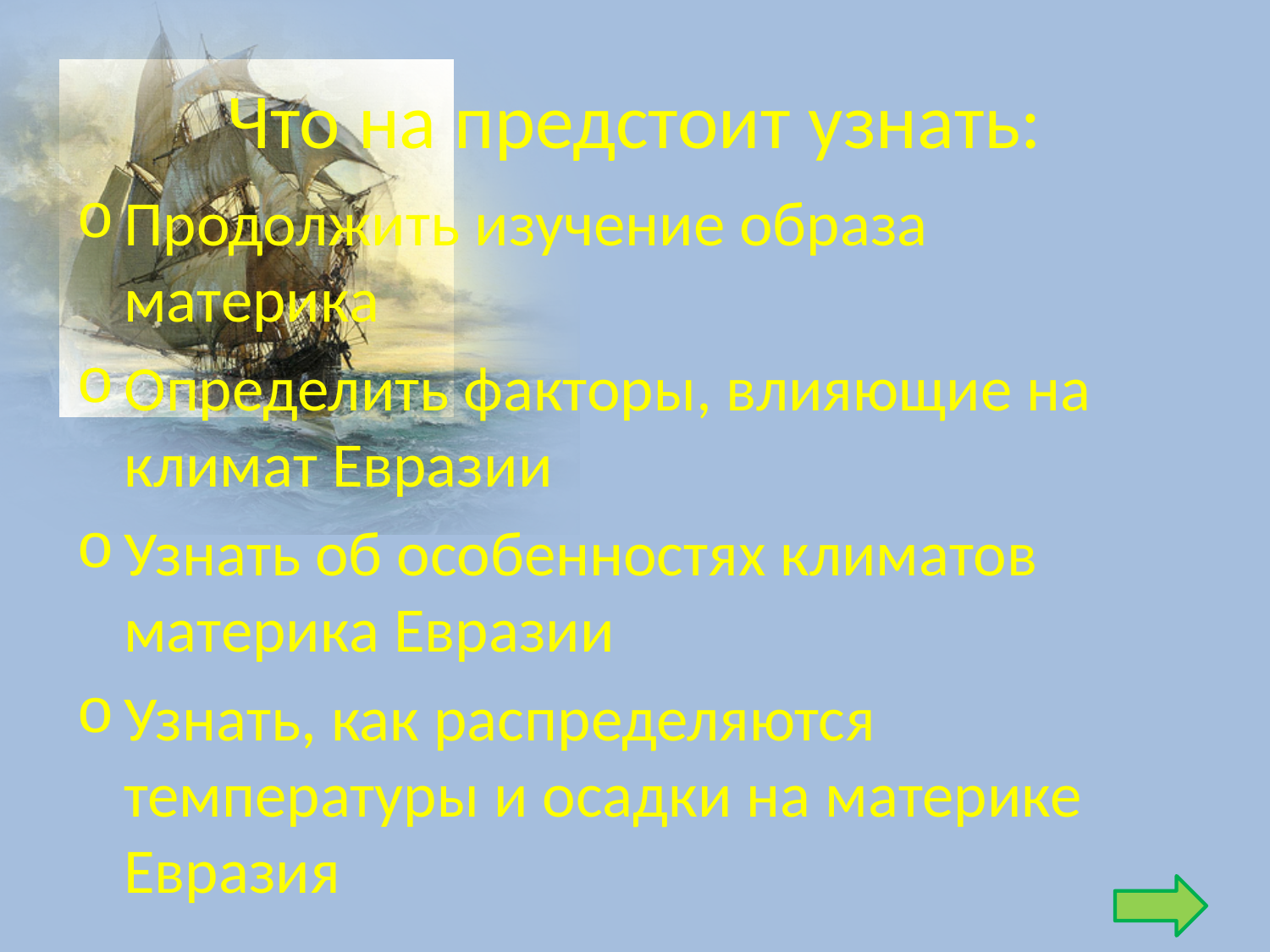

# Что на предстоит узнать:
Продолжить изучение образа материка
Определить факторы, влияющие на климат Евразии
Узнать об особенностях климатов материка Евразии
Узнать, как распределяются температуры и осадки на материке Евразия